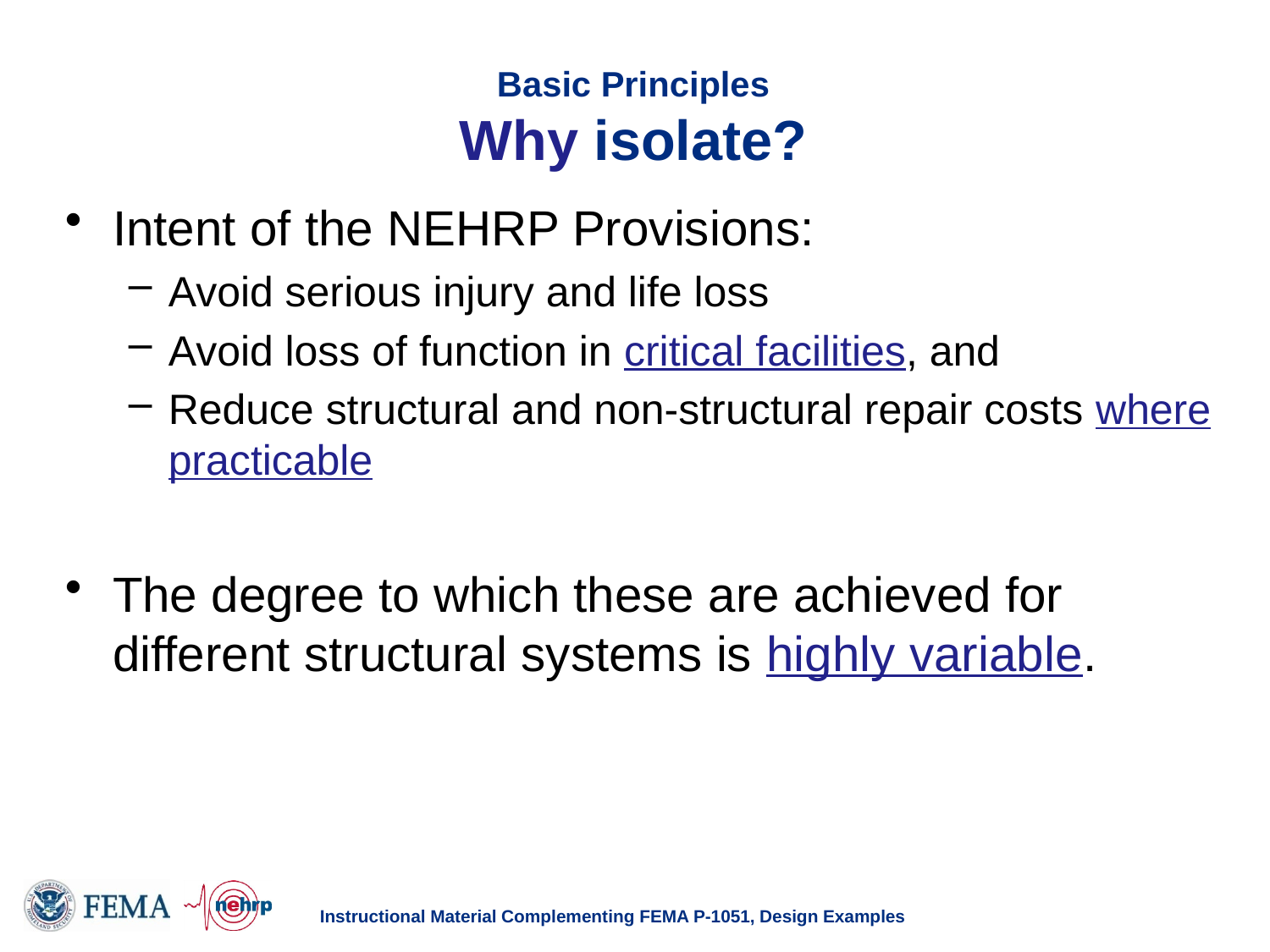

# Basic Principles Why isolate?
Intent of the NEHRP Provisions:
Avoid serious injury and life loss
Avoid loss of function in critical facilities, and
Reduce structural and non-structural repair costs where practicable

The degree to which these are achieved for different structural systems is highly variable.

Instructional Material Complementing FEMA P-1051, Design Examples